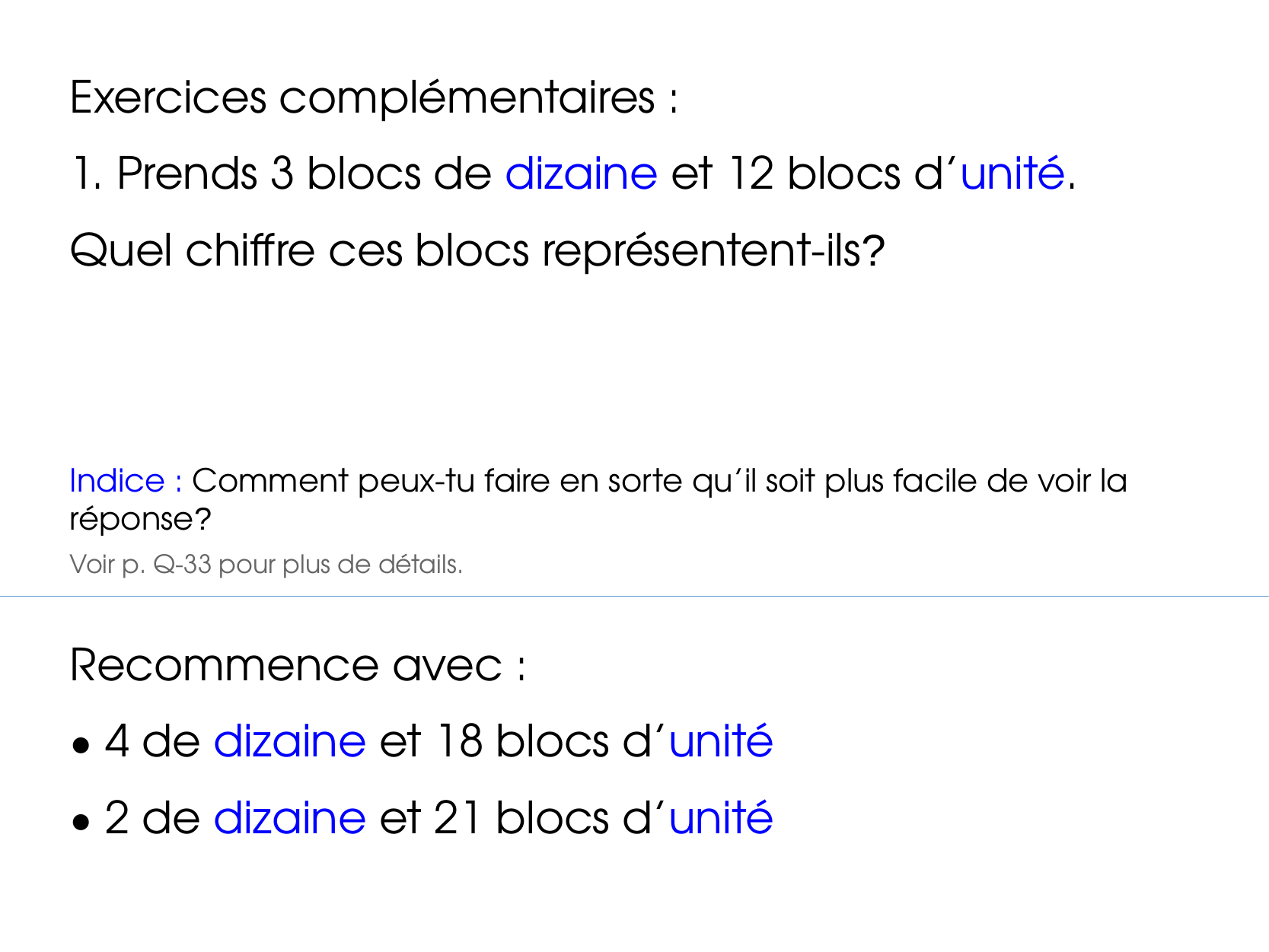

Exercices complémentaires :
1. Prends 3 blocs de dizaine et 12 blocs d’unité.
Quel chiffre ces blocs représentent-ils?
Indice : Comment peux-tu faire en sorte qu’il soit plus facile de voir la réponse?
Voir p. Q-33 pour plus de détails.
Recommence avec :
• 4 de dizaine et 18 blocs d’unité
• 2 de dizaine et 21 blocs d’unité